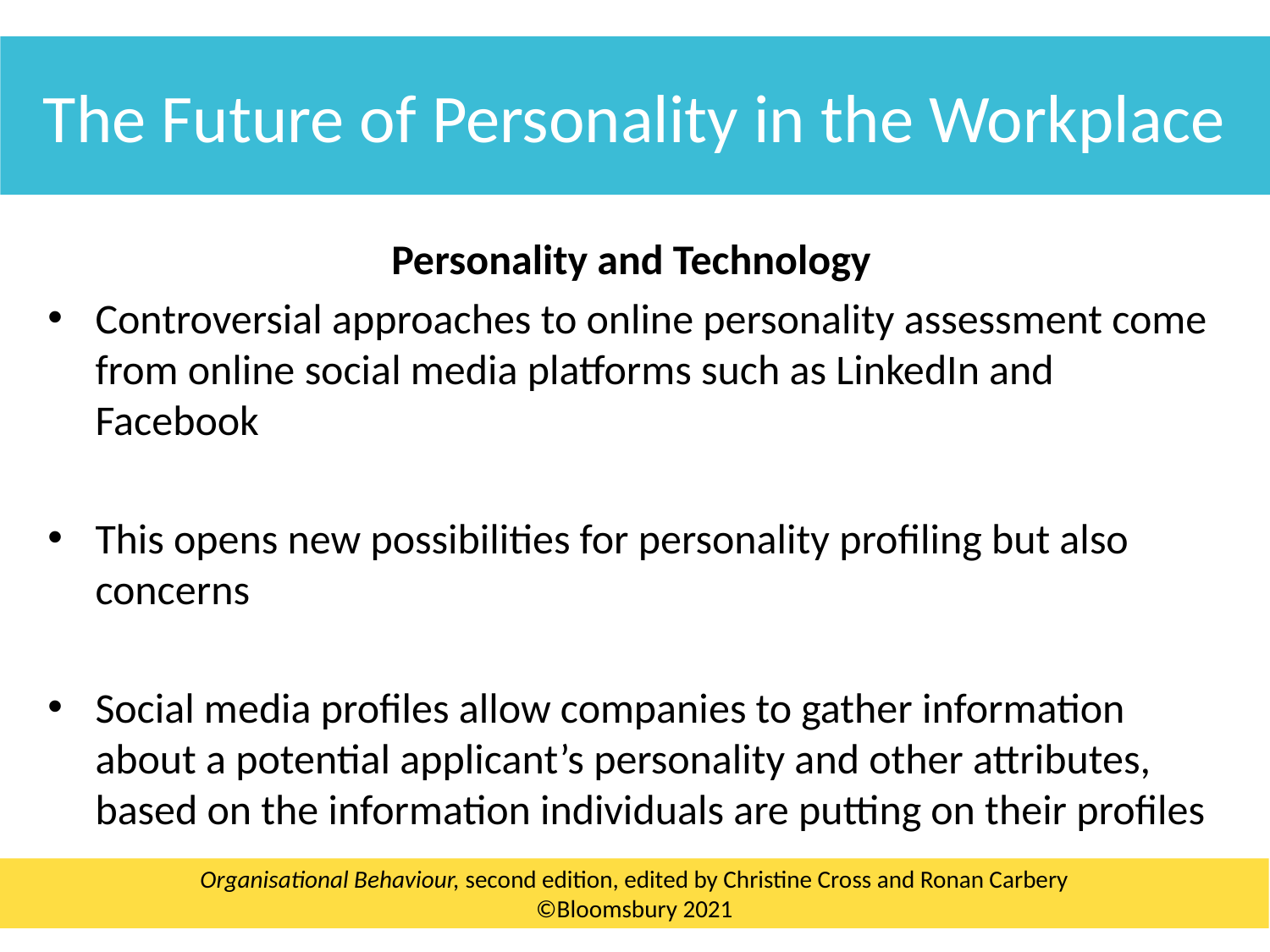

The Future of Personality in the Workplace
Personality and Technology
Controversial approaches to online personality assessment come from online social media platforms such as LinkedIn and Facebook

This opens new possibilities for personality profiling but also concerns

Social media profiles allow companies to gather information about a potential applicant’s personality and other attributes, based on the information individuals are putting on their profiles